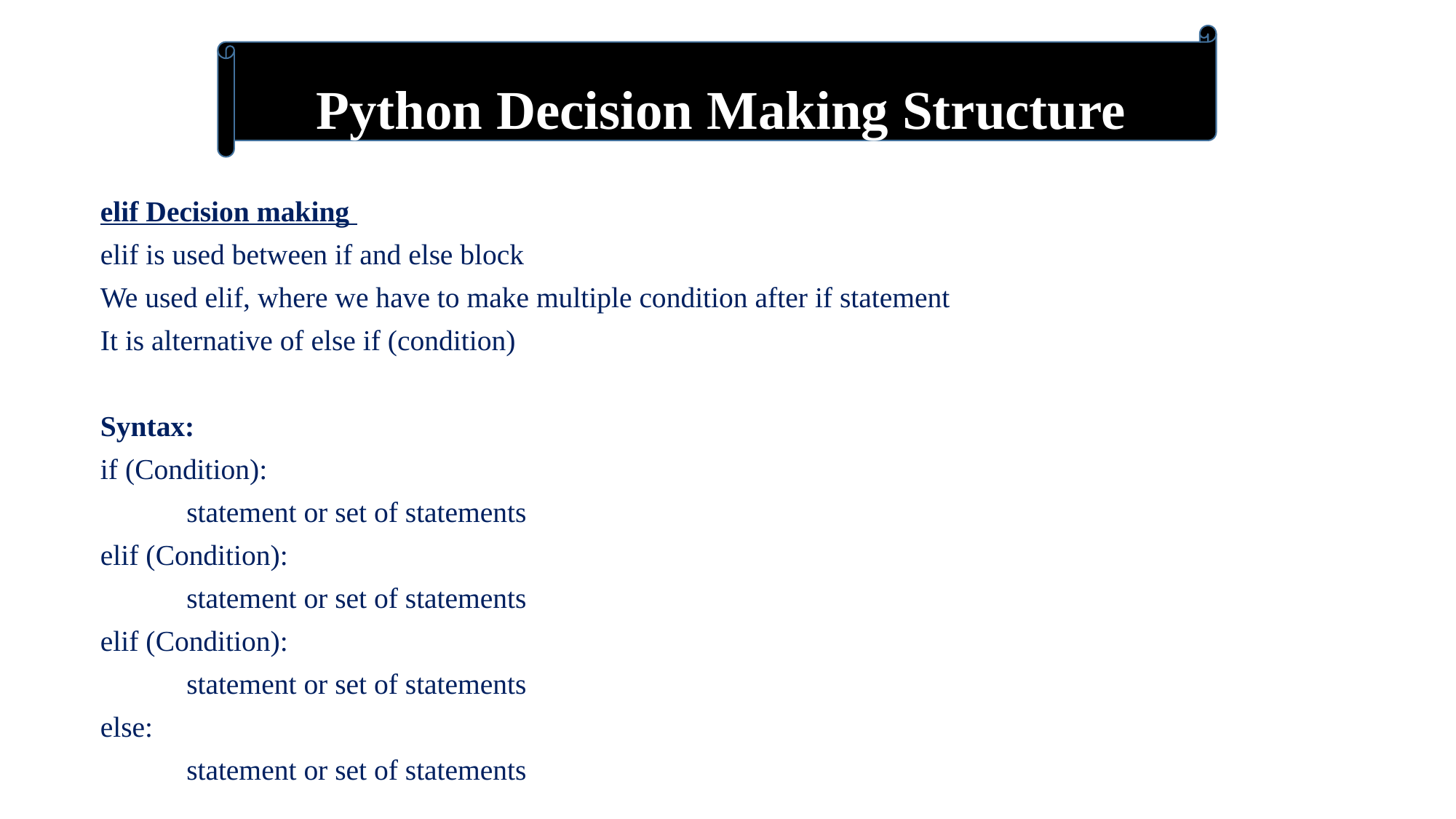

Python Decision Making Structure
elif Decision making
elif is used between if and else block
We used elif, where we have to make multiple condition after if statement
It is alternative of else if (condition)

Syntax:
if (Condition):
	statement or set of statements
elif (Condition):
	statement or set of statements
elif (Condition):
	statement or set of statements
else:
	statement or set of statements